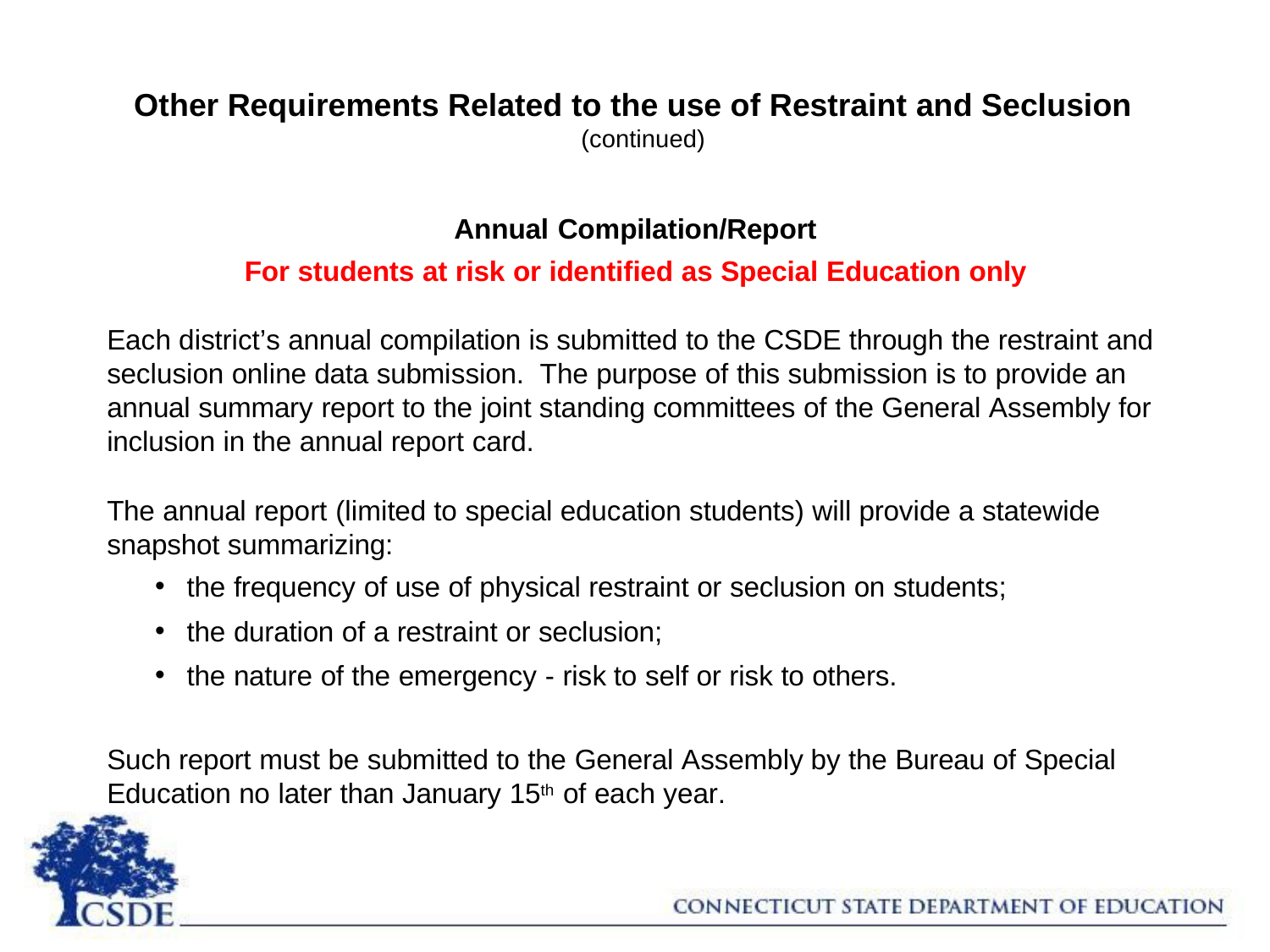

Other Requirements Related to the use of Restraint and Seclusion
(continued)
Annual Compilation/Report
For students at risk or identified as Special Education only

Each district’s annual compilation is submitted to the CSDE through the restraint and seclusion online data submission.  The purpose of this submission is to provide an annual summary report to the joint standing committees of the General Assembly for inclusion in the annual report card.

The annual report (limited to special education students) will provide a statewide
snapshot summarizing:
the frequency of use of physical restraint or seclusion on students;
the duration of a restraint or seclusion;
the nature of the emergency - risk to self or risk to others.

Such report must be submitted to the General Assembly by the Bureau of Special Education no later than January 15th  of each year.